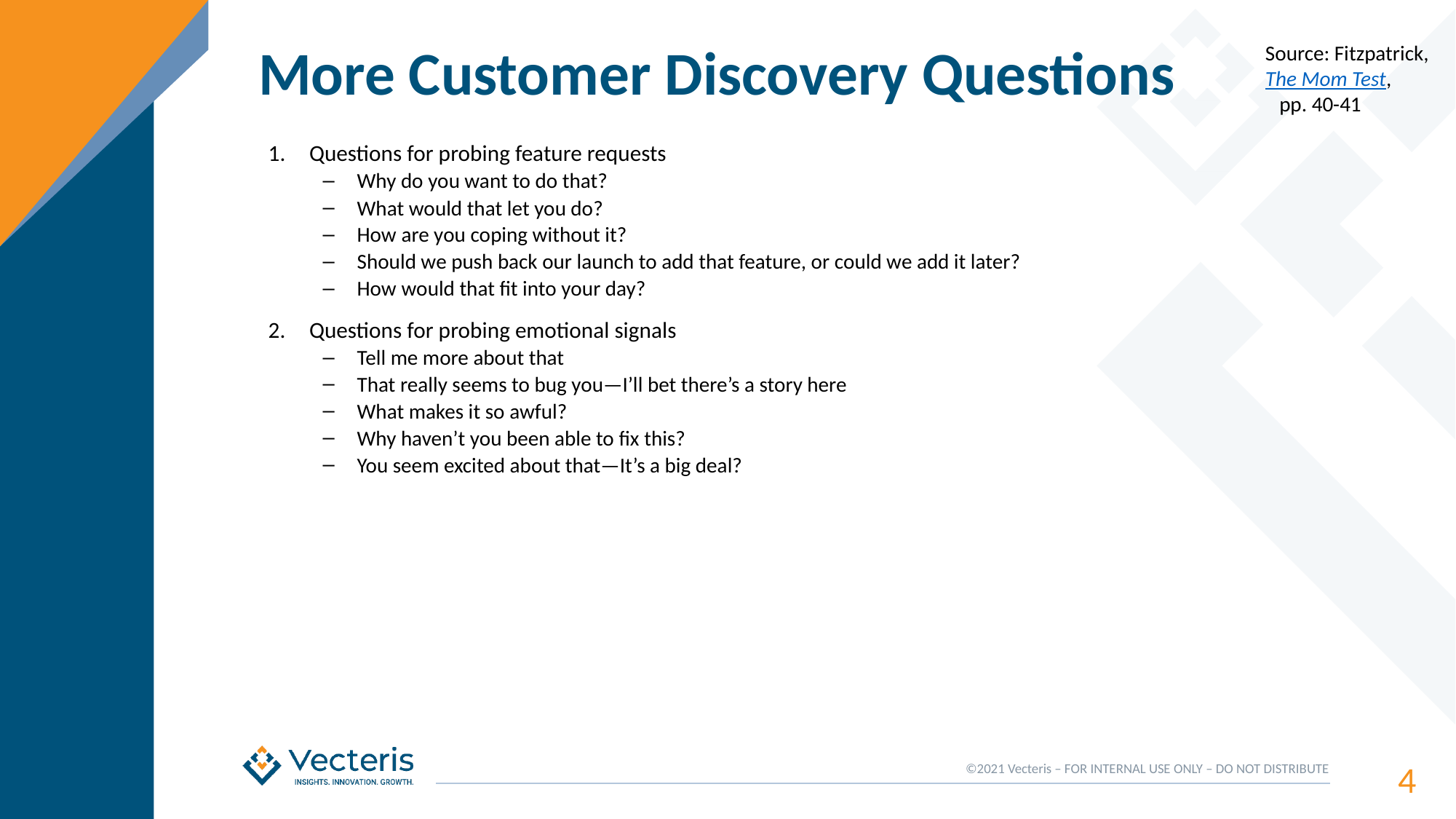

Source: Fitzpatrick, The Mom Test,               pp. 40-41
# More Customer Discovery Questions
Questions for probing feature requests
Why do you want to do that?
What would that let you do?
How are you coping without it?
Should we push back our launch to add that feature, or could we add it later?
How would that fit into your day?

Questions for probing emotional signals
Tell me more about that
That really seems to bug you—I’ll bet there’s a story here
What makes it so awful?
Why haven’t you been able to fix this?
You seem excited about that—It’s a big deal?

4
©2021 Vecteris – FOR INTERNAL USE ONLY – DO NOT DISTRIBUTE